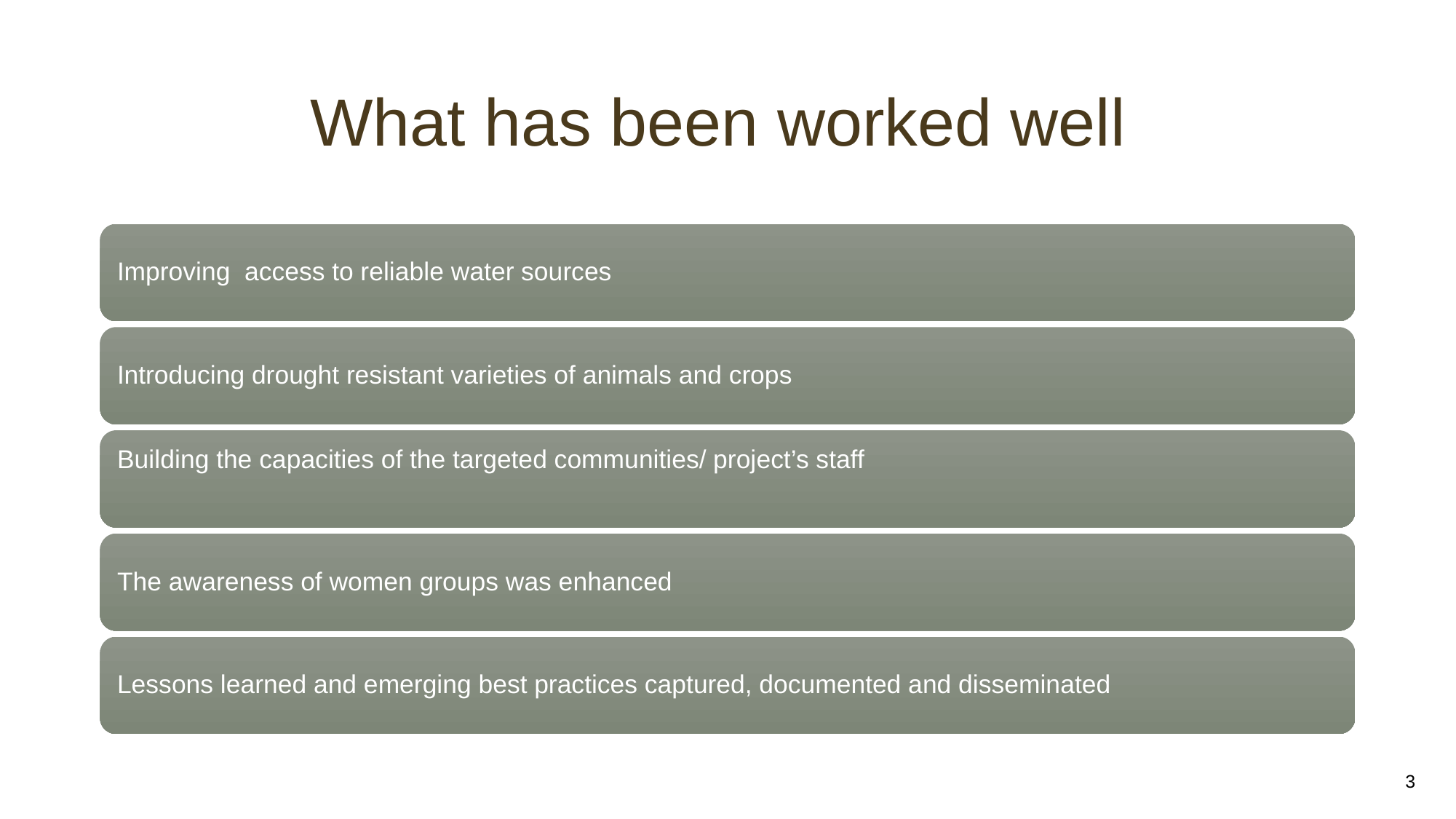

# What has been worked well
Improving  access to reliable water sources
Introducing drought resistant varieties of animals and crops
Building the capacities of the targeted communities/ project’s staff

The awareness of women groups was enhanced
Lessons learned and emerging best practices captured, documented and disseminated
3